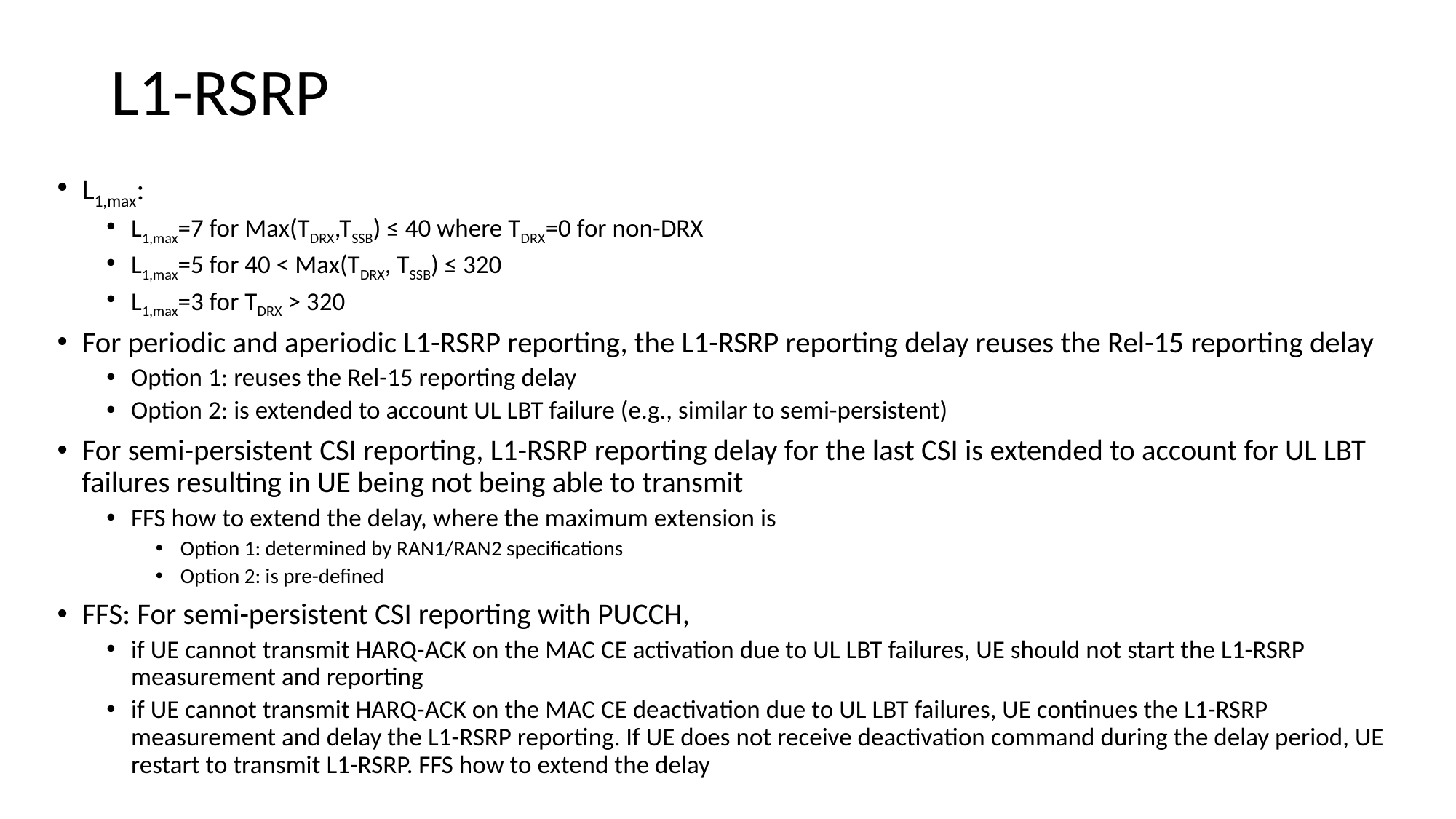

# L1-RSRP
L1,max:
L1,max=7 for Max(TDRX,TSSB) ≤ 40 where TDRX=0 for non-DRX
L1,max=5 for 40 < Max(TDRX, TSSB) ≤ 320
L1,max=3 for TDRX > 320
For periodic and aperiodic L1-RSRP reporting, the L1-RSRP reporting delay reuses the Rel-15 reporting delay
Option 1: reuses the Rel-15 reporting delay
Option 2: is extended to account UL LBT failure (e.g., similar to semi-persistent)
For semi-persistent CSI reporting, L1-RSRP reporting delay for the last CSI is extended to account for UL LBT failures resulting in UE being not being able to transmit
FFS how to extend the delay, where the maximum extension is
Option 1: determined by RAN1/RAN2 specifications
Option 2: is pre-defined
FFS: For semi-persistent CSI reporting with PUCCH,
if UE cannot transmit HARQ-ACK on the MAC CE activation due to UL LBT failures, UE should not start the L1-RSRP measurement and reporting
if UE cannot transmit HARQ-ACK on the MAC CE deactivation due to UL LBT failures, UE continues the L1-RSRP measurement and delay the L1-RSRP reporting. If UE does not receive deactivation command during the delay period, UE restart to transmit L1-RSRP. FFS how to extend the delay